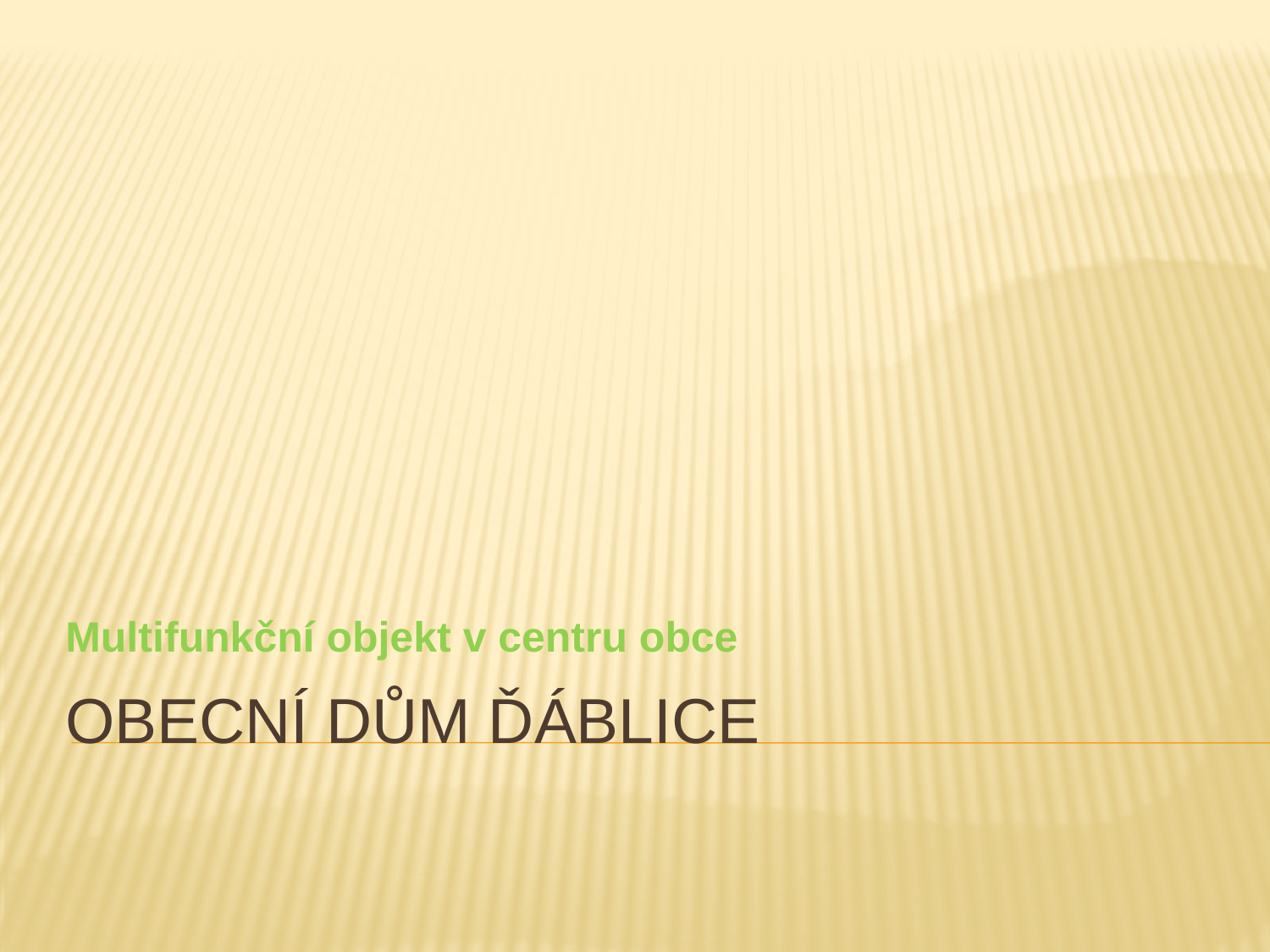

Multifunkční objekt v centru obce
# Obecní dům Ďáblice